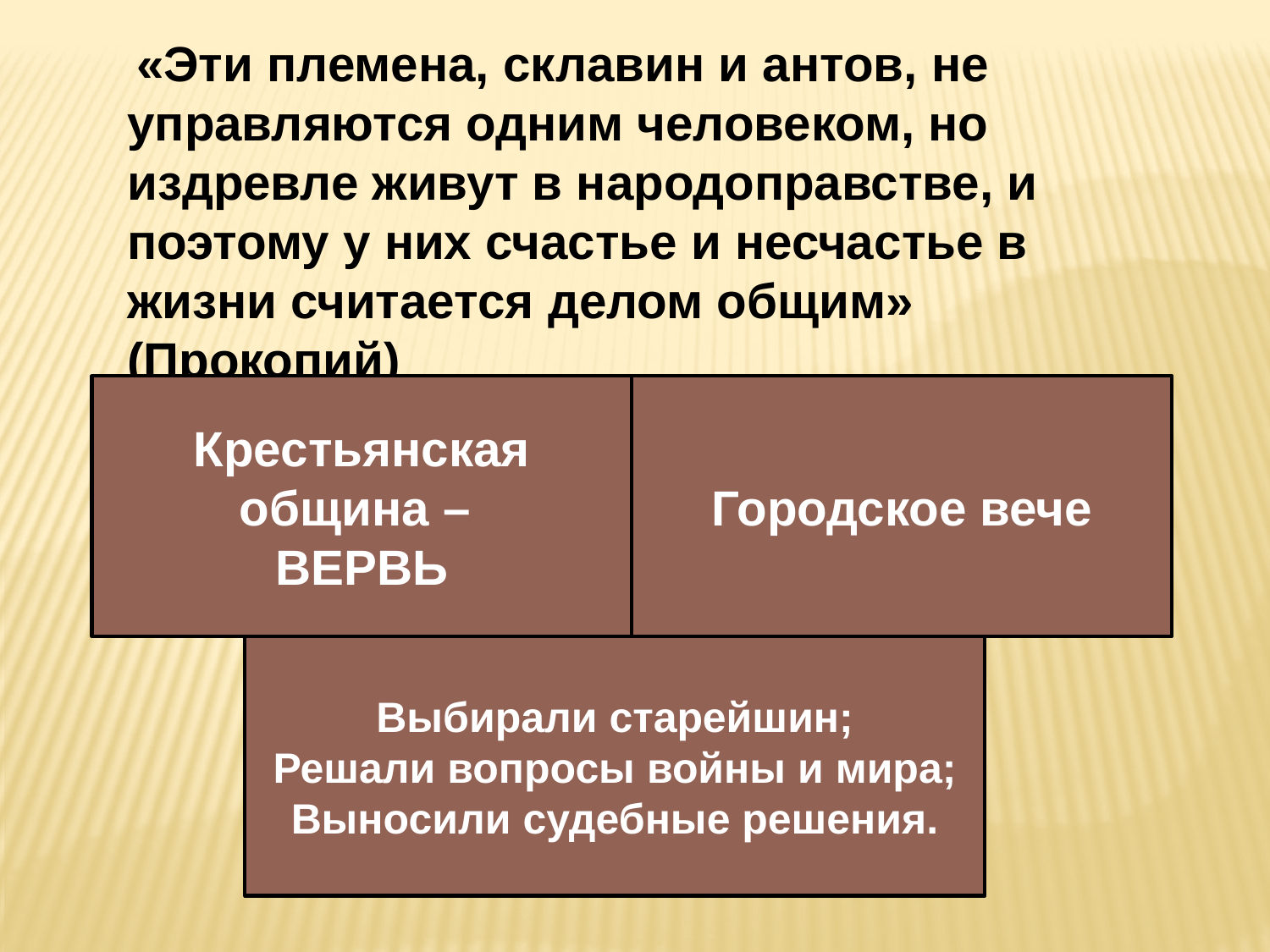

«Эти племена, склавин и антов, не управляются одним человеком, но издревле живут в народоправстве, и поэтому у них счастье и несчастье в жизни считается делом общим» (Прокопий)
Крестьянская община –
ВЕРВЬ
Городское вече
Выбирали старейшин;
Решали вопросы войны и мира;
Выносили судебные решения.